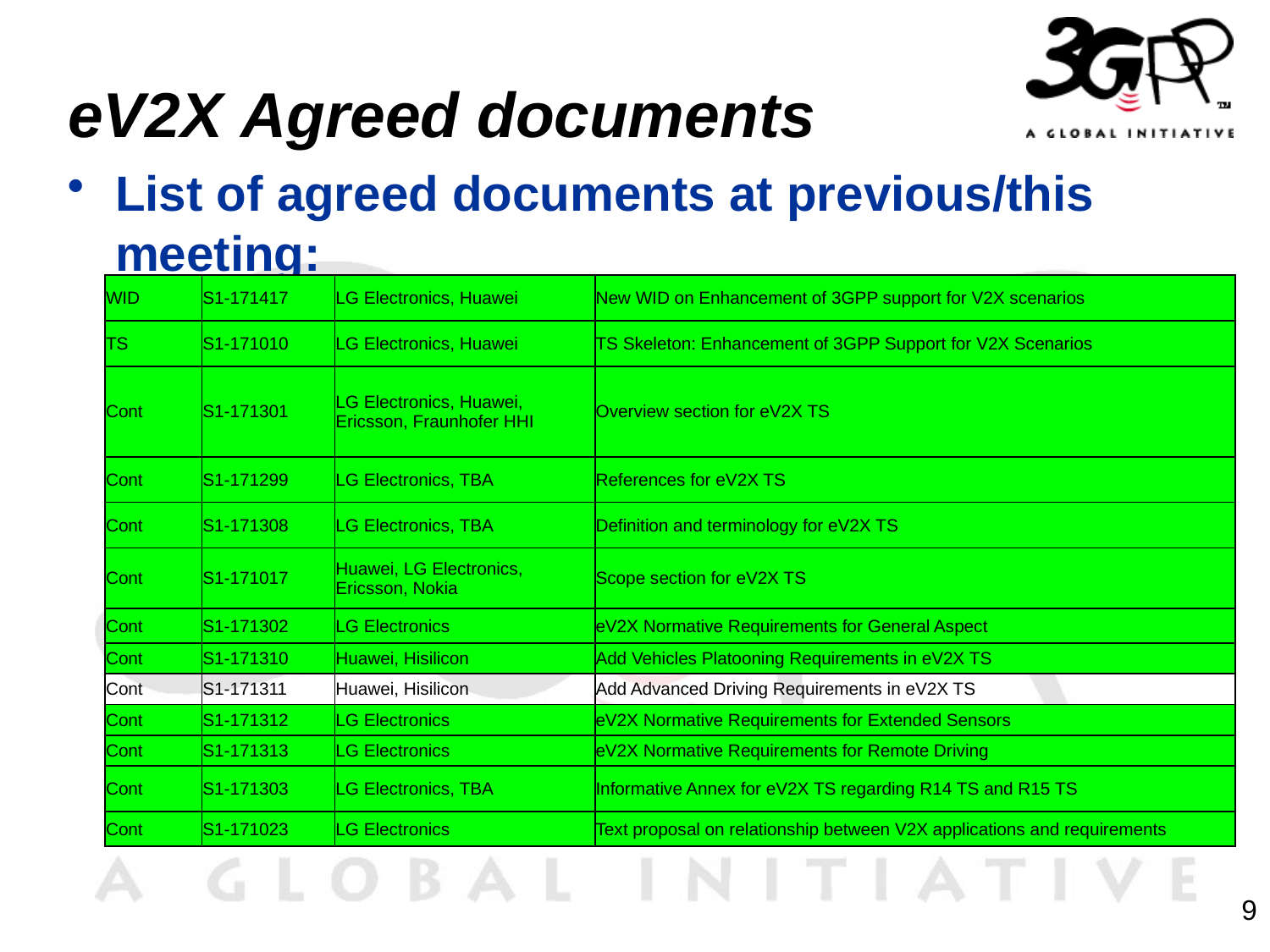

# eV2X Agreed documents
List of agreed documents at previous/this meeting:

| WID | S1-171417 | LG Electronics, Huawei | New WID on Enhancement of 3GPP support for V2X scenarios |
| --- | --- | --- | --- |
| TS | S1-171010 | LG Electronics, Huawei | TS Skeleton: Enhancement of 3GPP Support for V2X Scenarios |
| Cont | S1-171301 | LG Electronics, Huawei, Ericsson, Fraunhofer HHI | Overview section for eV2X TS |
| Cont | S1-171299 | LG Electronics, TBA | References for eV2X TS |
| Cont | S1-171308 | LG Electronics, TBA | Definition and terminology for eV2X TS |
| Cont | S1-171017 | Huawei, LG Electronics, Ericsson, Nokia | Scope section for eV2X TS |
| Cont | S1-171302 | LG Electronics | eV2X Normative Requirements for General Aspect |
| Cont | S1-171310 | Huawei, Hisilicon | Add Vehicles Platooning Requirements in eV2X TS |
| Cont | S1-171311 | Huawei, Hisilicon | Add Advanced Driving Requirements in eV2X TS |
| Cont | S1-171312 | LG Electronics | eV2X Normative Requirements for Extended Sensors |
| Cont | S1-171313 | LG Electronics | eV2X Normative Requirements for Remote Driving |
| Cont | S1-171303 | LG Electronics, TBA | Informative Annex for eV2X TS regarding R14 TS and R15 TS |
| Cont | S1-171023 | LG Electronics | Text proposal on relationship between V2X applications and requirements |
9